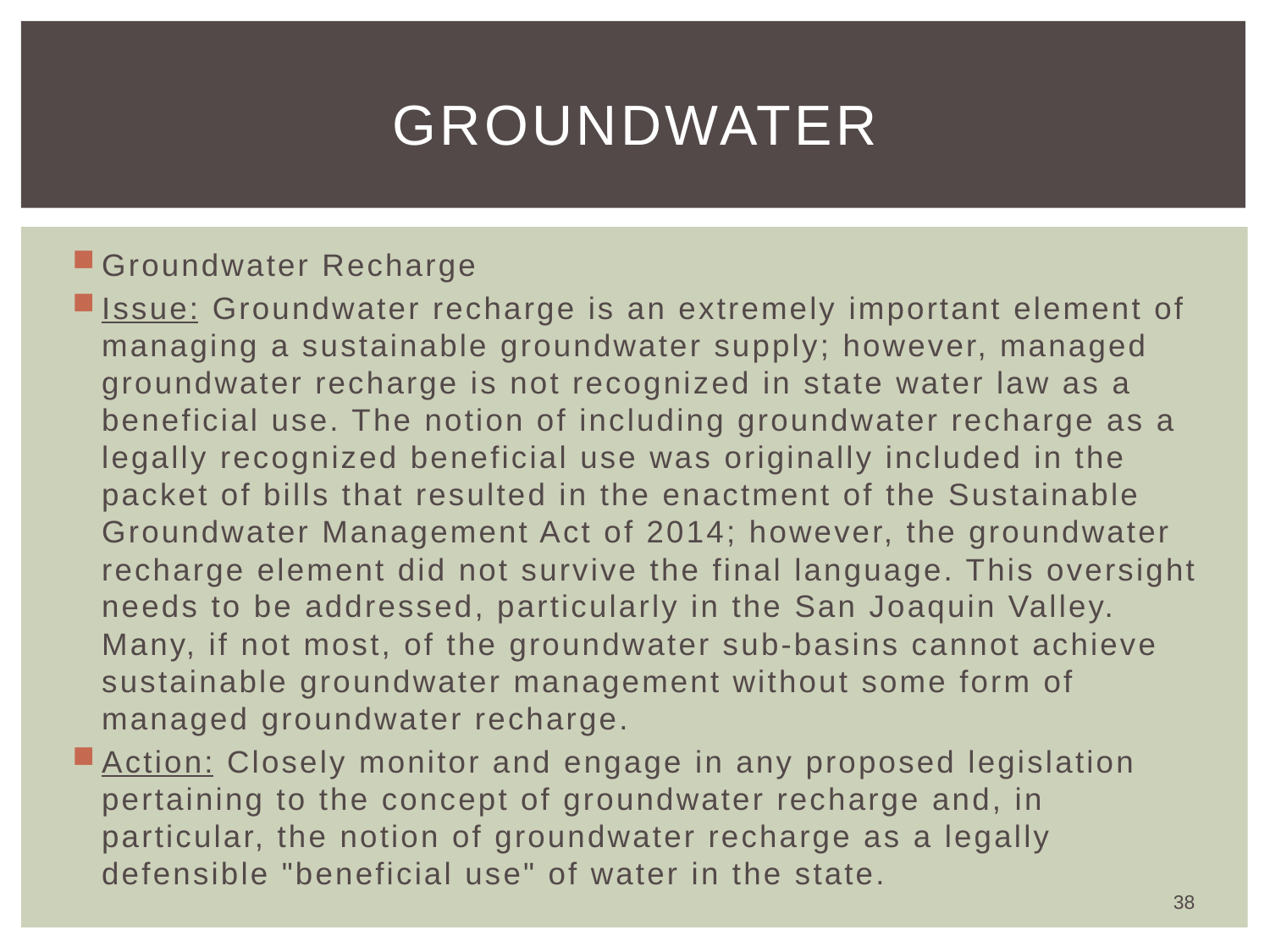

# GROUNDWATER
Groundwater Recharge
Issue: Groundwater recharge is an extremely important element of managing a sustainable groundwater supply; however, managed groundwater recharge is not recognized in state water law as a beneficial use. The notion of including groundwater recharge as a legally recognized beneficial use was originally included in the packet of bills that resulted in the enactment of the Sustainable Groundwater Management Act of 2014; however, the groundwater recharge element did not survive the final language. This oversight needs to be addressed, particularly in the San Joaquin Valley. Many, if not most, of the groundwater sub-basins cannot achieve sustainable groundwater management without some form of managed groundwater recharge.
Action: Closely monitor and engage in any proposed legislation pertaining to the concept of groundwater recharge and, in particular, the notion of groundwater recharge as a legally defensible "beneficial use" of water in the state.

38